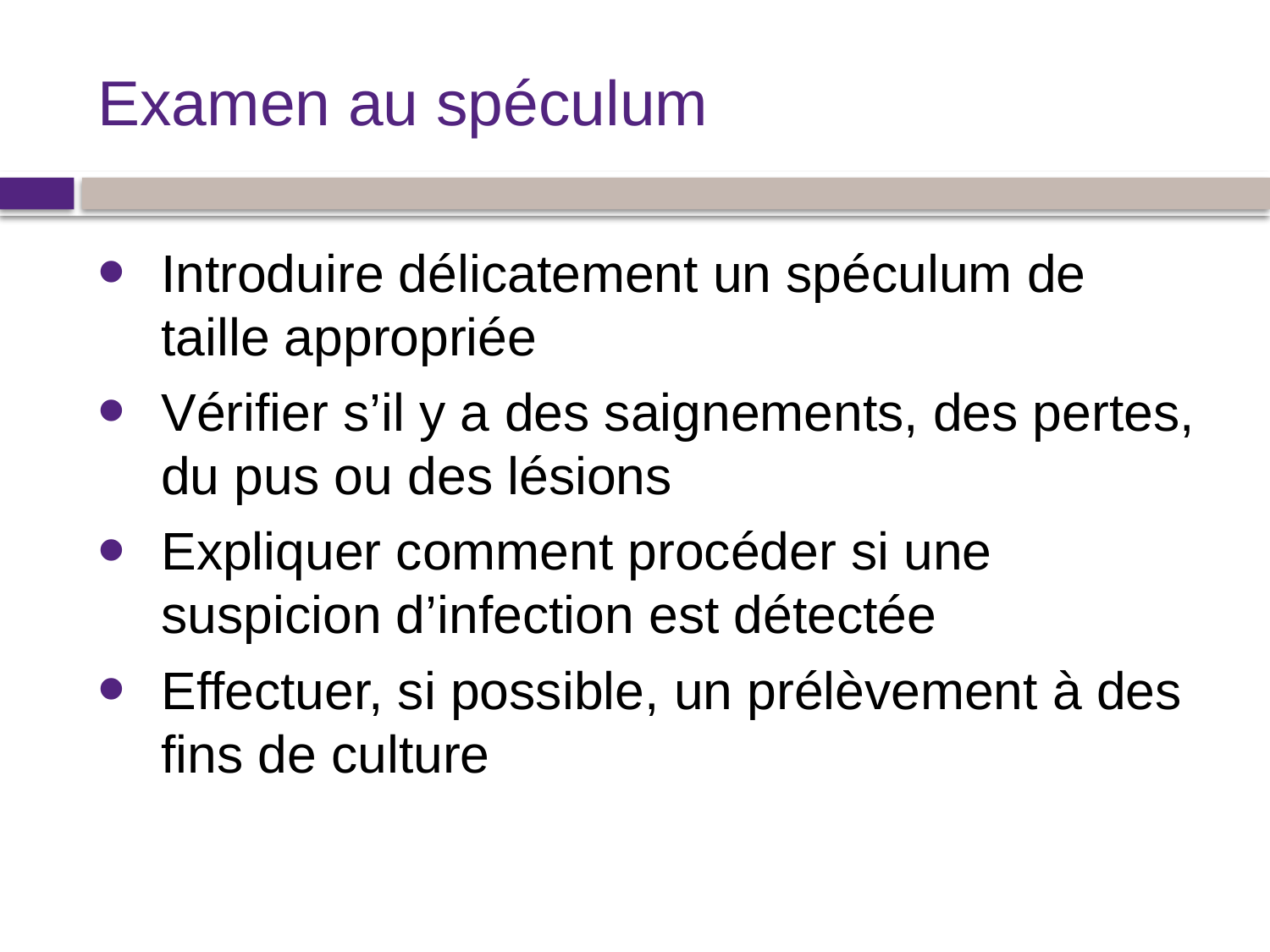

# Examen au spéculum
Introduire délicatement un spéculum de taille appropriée
Vérifier s’il y a des saignements, des pertes, du pus ou des lésions
Expliquer comment procéder si une suspicion d’infection est détectée
Effectuer, si possible, un prélèvement à des fins de culture